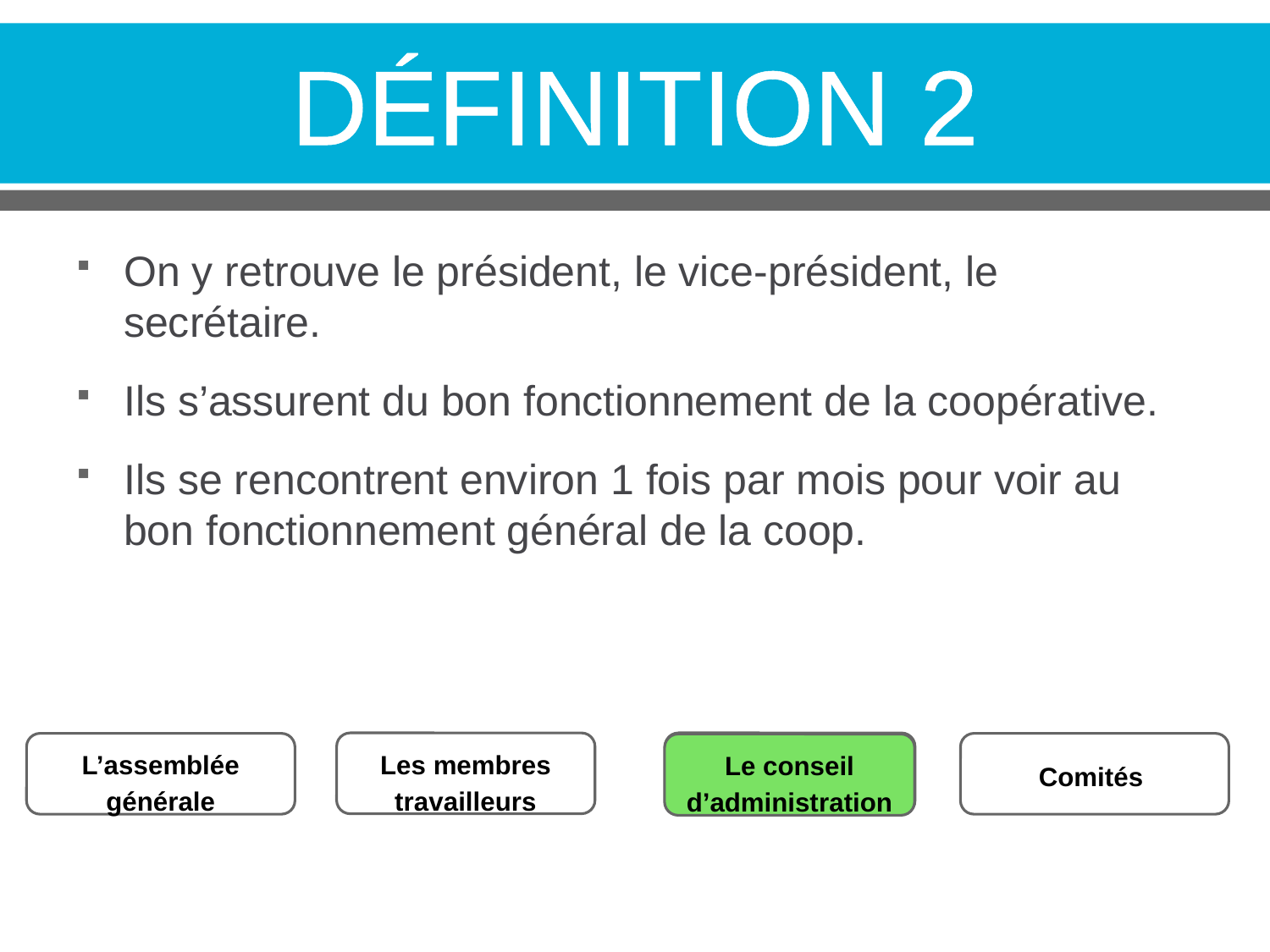

# DÉFINITION 2
On y retrouve le président, le vice-président, le secrétaire.

Ils s’assurent du bon fonctionnement de la coopérative.

Ils se rencontrent environ 1 fois par mois pour voir au bon fonctionnement général de la coop.

Les membres travailleurs

Le conseil d’administration

L’assemblée générale

Comités
Le conseil d’administration